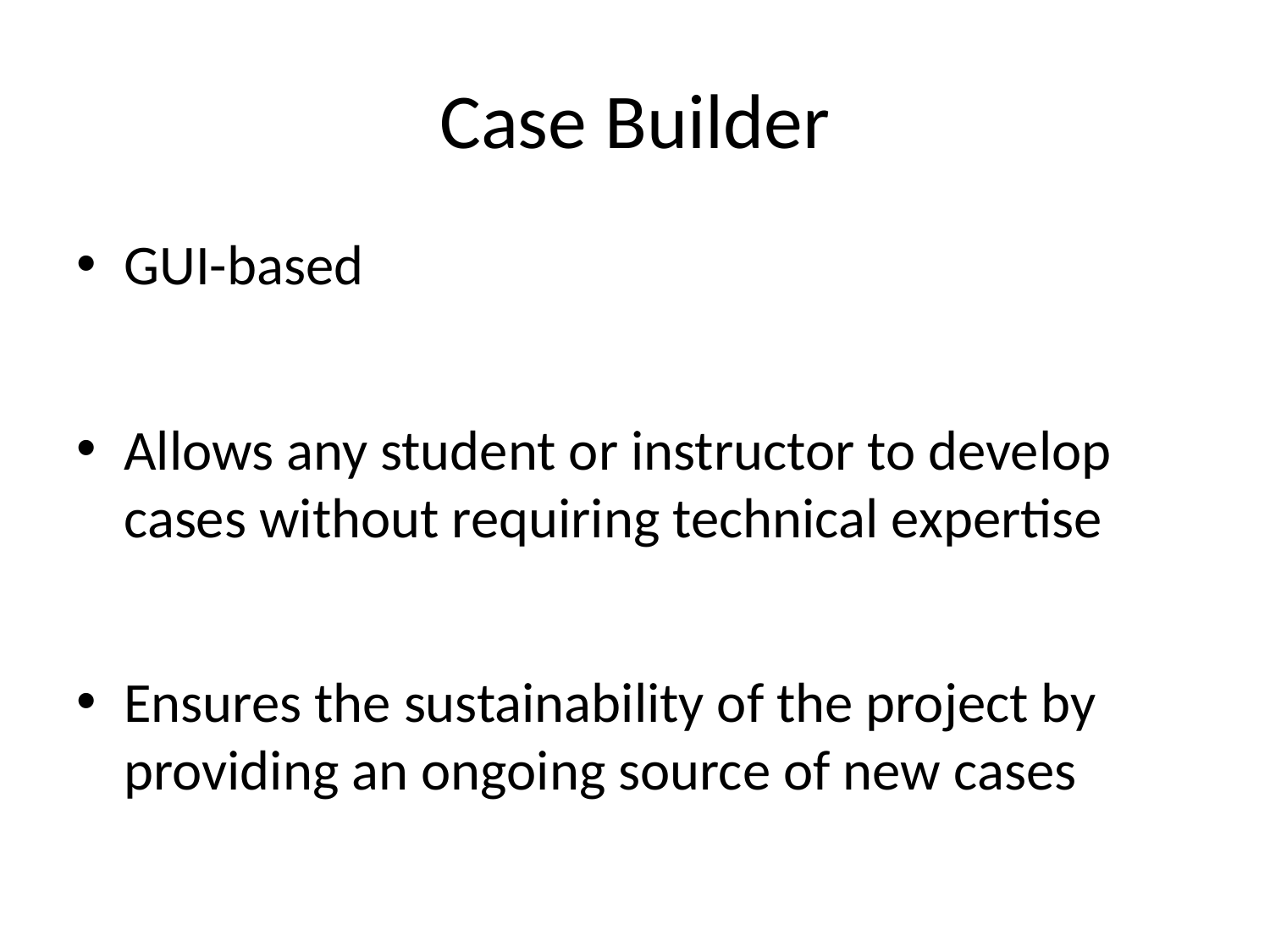

# Case Builder
GUI-based
Allows any student or instructor to develop cases without requiring technical expertise
Ensures the sustainability of the project by providing an ongoing source of new cases